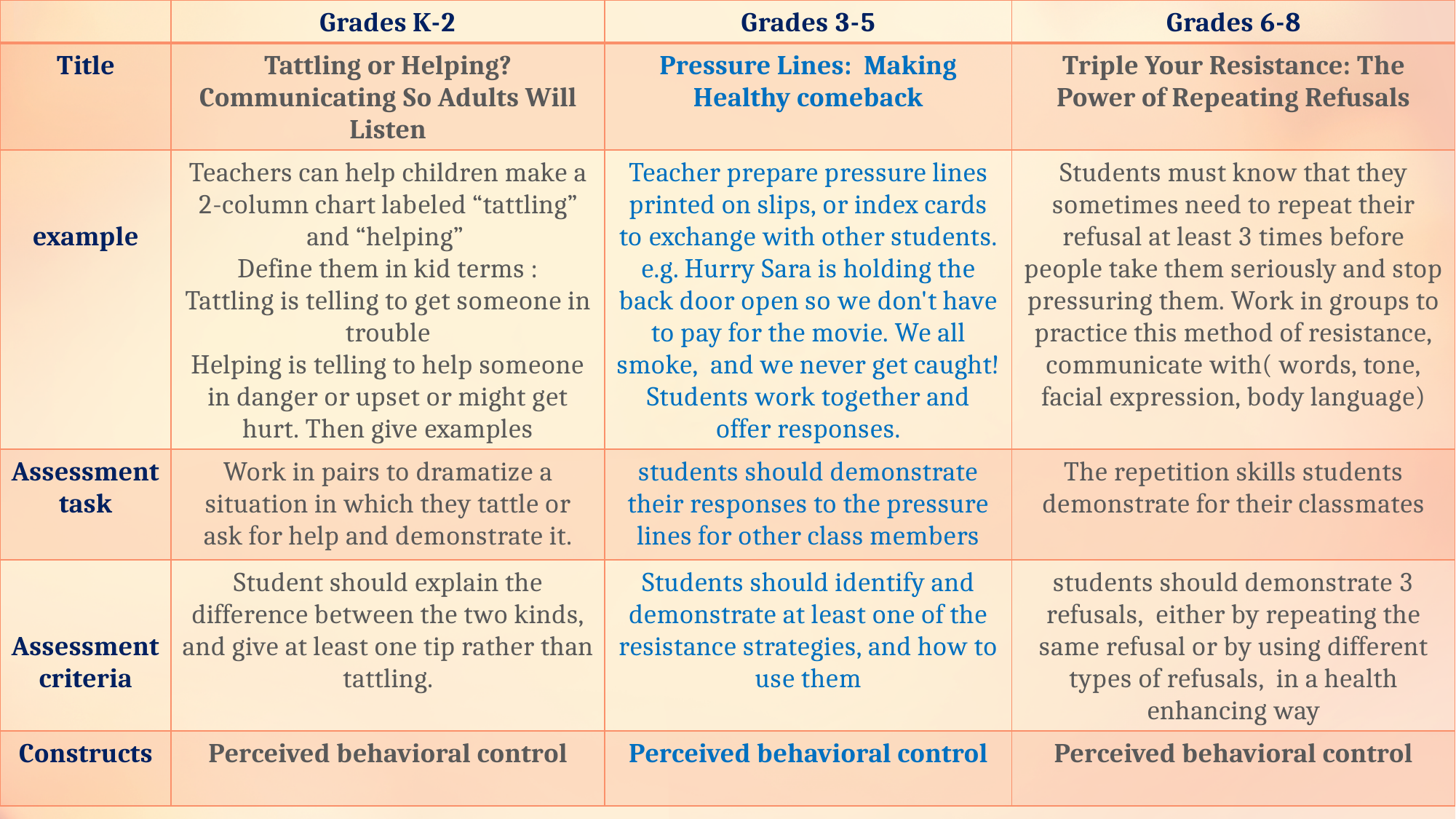

|  | Grades K-2 | Grades 3-5 | Grades 6-8 |
| --- | --- | --- | --- |
| Title | Tattling or Helping? Communicating So Adults Will Listen | Pressure Lines:  Making Healthy comeback | Triple Your Resistance: The Power of Repeating Refusals |
| example | Teachers can help children make a 2-column chart labeled “tattling” and “helping” Define them in kid terms : Tattling is telling to get someone in trouble Helping is telling to help someone in danger or upset or might get hurt. Then give examples | Teacher prepare pressure lines printed on slips, or index cards to exchange with other students. e.g. Hurry Sara is holding the back door open so we don't have to pay for the movie. We all smoke,  and we never get caught! Students work together and offer responses. | Students must know that they sometimes need to repeat their refusal at least 3 times before people take them seriously and stop pressuring them. Work in groups to practice this method of resistance, communicate with( words, tone, facial expression, body language) |
| Assessment task | Work in pairs to dramatize a situation in which they tattle or ask for help and demonstrate it. | students should demonstrate their responses to the pressure lines for other class members | The repetition skills students demonstrate for their classmates |
| Assessment criteria | Student should explain the difference between the two kinds, and give at least one tip rather than tattling. | Students should identify and demonstrate at least one of the resistance strategies, and how to use them | students should demonstrate 3 refusals,  either by repeating the same refusal or by using different types of refusals,  in a health enhancing way |
| Constructs | Perceived behavioral control | Perceived behavioral control | Perceived behavioral control |